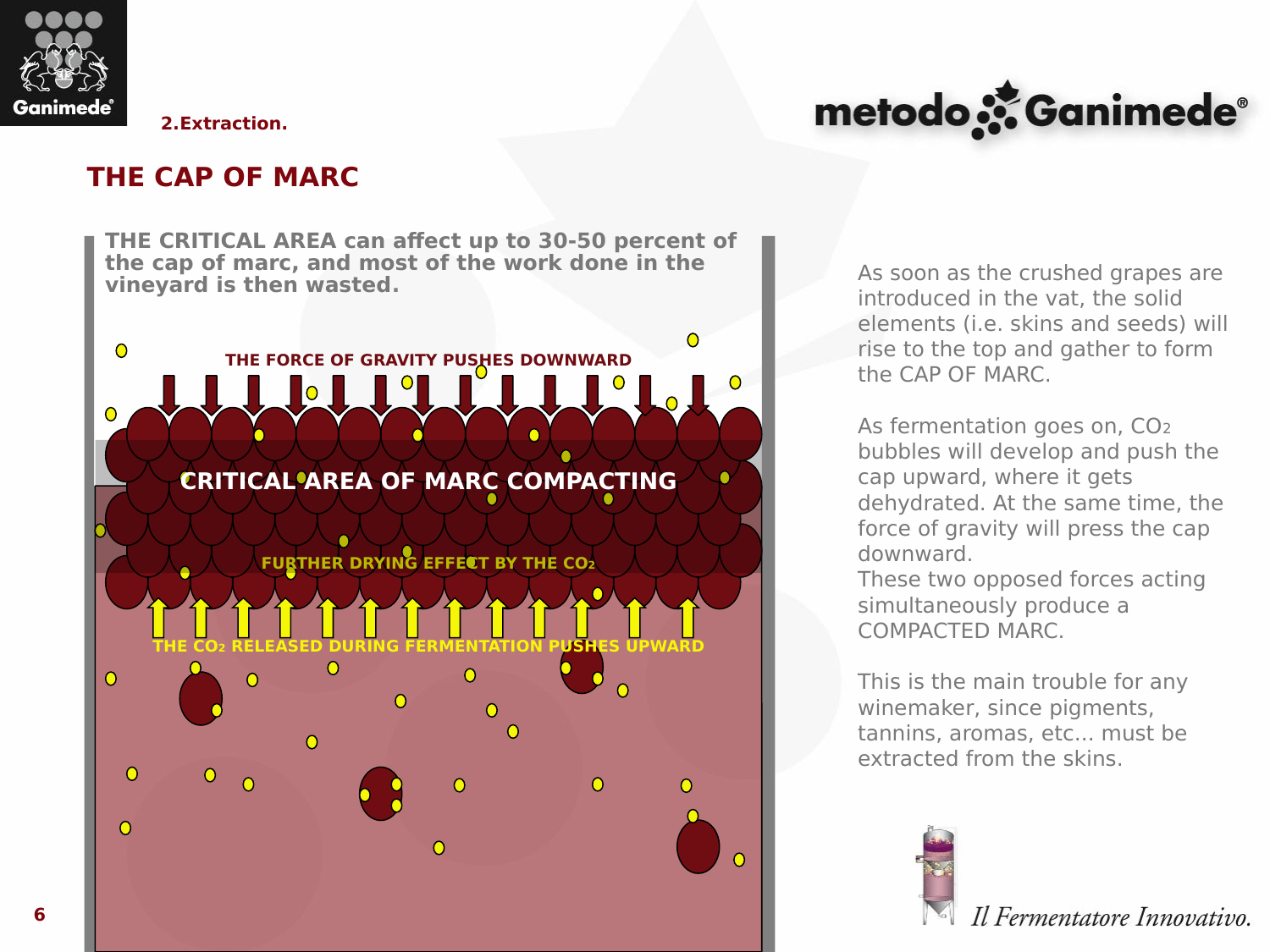

2.Extraction.
THE CAP OF MARC
THE CRITICAL AREA can affect up to 30-50 percent of the cap of marc, and most of the work done in the vineyard is then wasted.
# As soon as the crushed grapes are introduced in the vat, the solid elements (i.e. skins and seeds) will rise to the top and gather to form the CAP OF MARC. As fermentation goes on, CO2 bubbles will develop and push the cap upward, where it gets dehydrated. At the same time, the force of gravity will press the cap downward. These two opposed forces acting simultaneously produce a COMPACTED MARC. This is the main trouble for any winemaker, since pigments, tannins, aromas, etc... must be extracted from the skins.

THE FORCE OF GRAVITY PUSHES DOWNWARD

CRITICAL AREA OF MARC COMPACTING

FURTHER DRYING EFFECT BY THE CO2

THE CO2 RELEASED DURING FERMENTATION PUSHES UPWARD

6